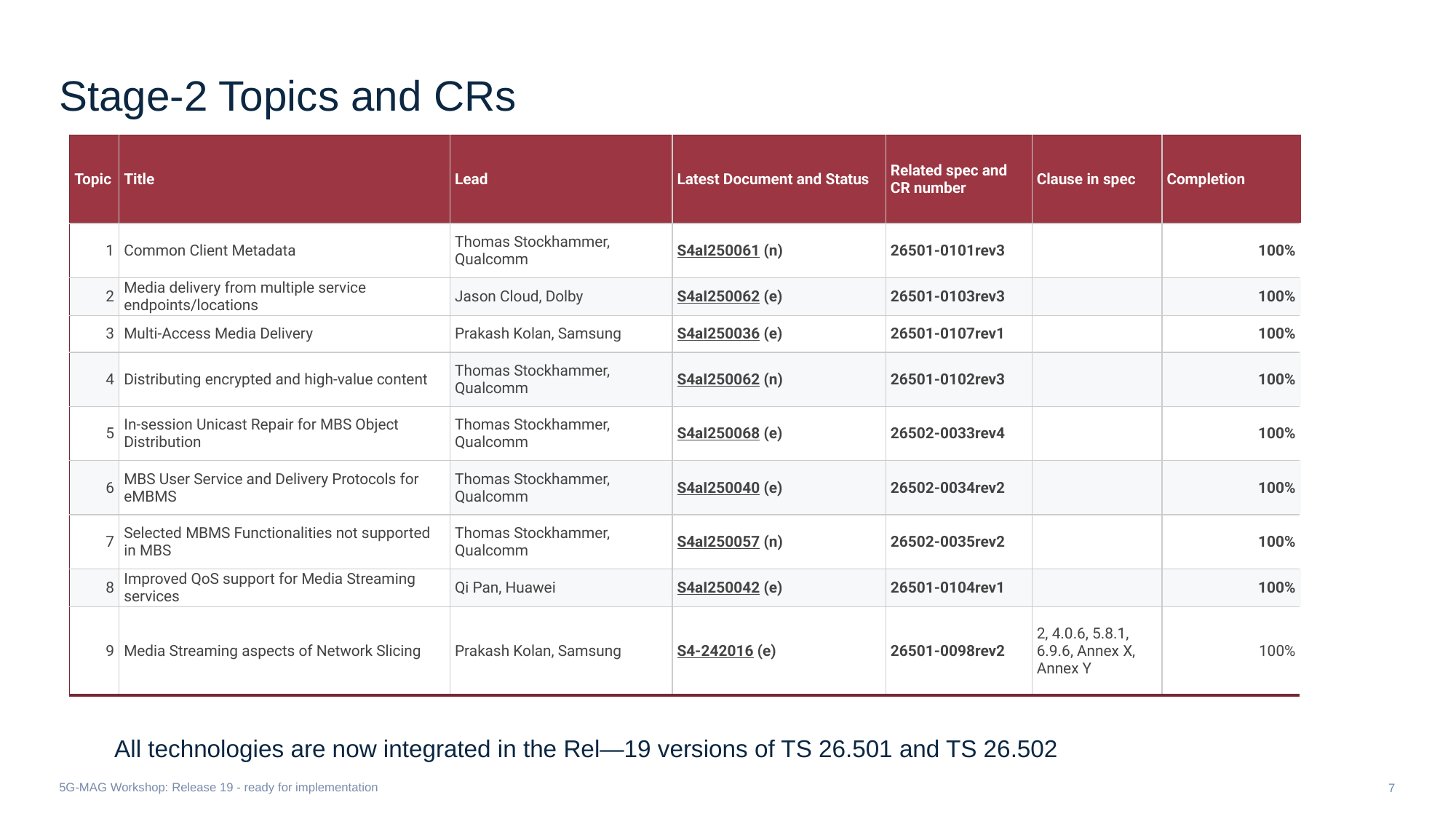

# Stage-2 Topics and CRs
| Topic | Title | Lead | Latest Document and Status | Related spec and CR number | Clause in spec | Completion |
| --- | --- | --- | --- | --- | --- | --- |
| 1 | Common Client Metadata | Thomas Stockhammer, Qualcomm | S4aI250061 (n) | 26501-0101rev3 |  | 100% |
| 2 | Media delivery from multiple service endpoints/locations | Jason Cloud, Dolby | S4aI250062 (e) | 26501-0103rev3 |  | 100% |
| 3 | Multi-Access Media Delivery | Prakash Kolan, Samsung | S4aI250036 (e) | 26501-0107rev1 |  | 100% |
| 4 | Distributing encrypted and high-value content | Thomas Stockhammer, Qualcomm | S4aI250062 (n) | 26501-0102rev3 |  | 100% |
| 5 | In-session Unicast Repair for MBS Object Distribution | Thomas Stockhammer, Qualcomm | S4aI250068 (e) | 26502-0033rev4 |  | 100% |
| 6 | MBS User Service and Delivery Protocols for eMBMS | Thomas Stockhammer, Qualcomm | S4aI250040 (e) | 26502-0034rev2 |  | 100% |
| 7 | Selected MBMS Functionalities not supported in MBS | Thomas Stockhammer, Qualcomm | S4aI250057 (n) | 26502-0035rev2 |  | 100% |
| 8 | Improved QoS support for Media Streaming services | Qi Pan, Huawei | S4aI250042 (e) | 26501-0104rev1 |  | 100% |
| 9 | Media Streaming aspects of Network Slicing | Prakash Kolan, Samsung | S4-242016 (e) | 26501-0098rev2 | 2, 4.0.6, 5.8.1, 6.9.6, Annex X, Annex Y | 100% |
All technologies are now integrated in the Rel—19 versions of TS 26.501 and TS 26.502
5G-MAG Workshop: Release 19 - ready for implementation